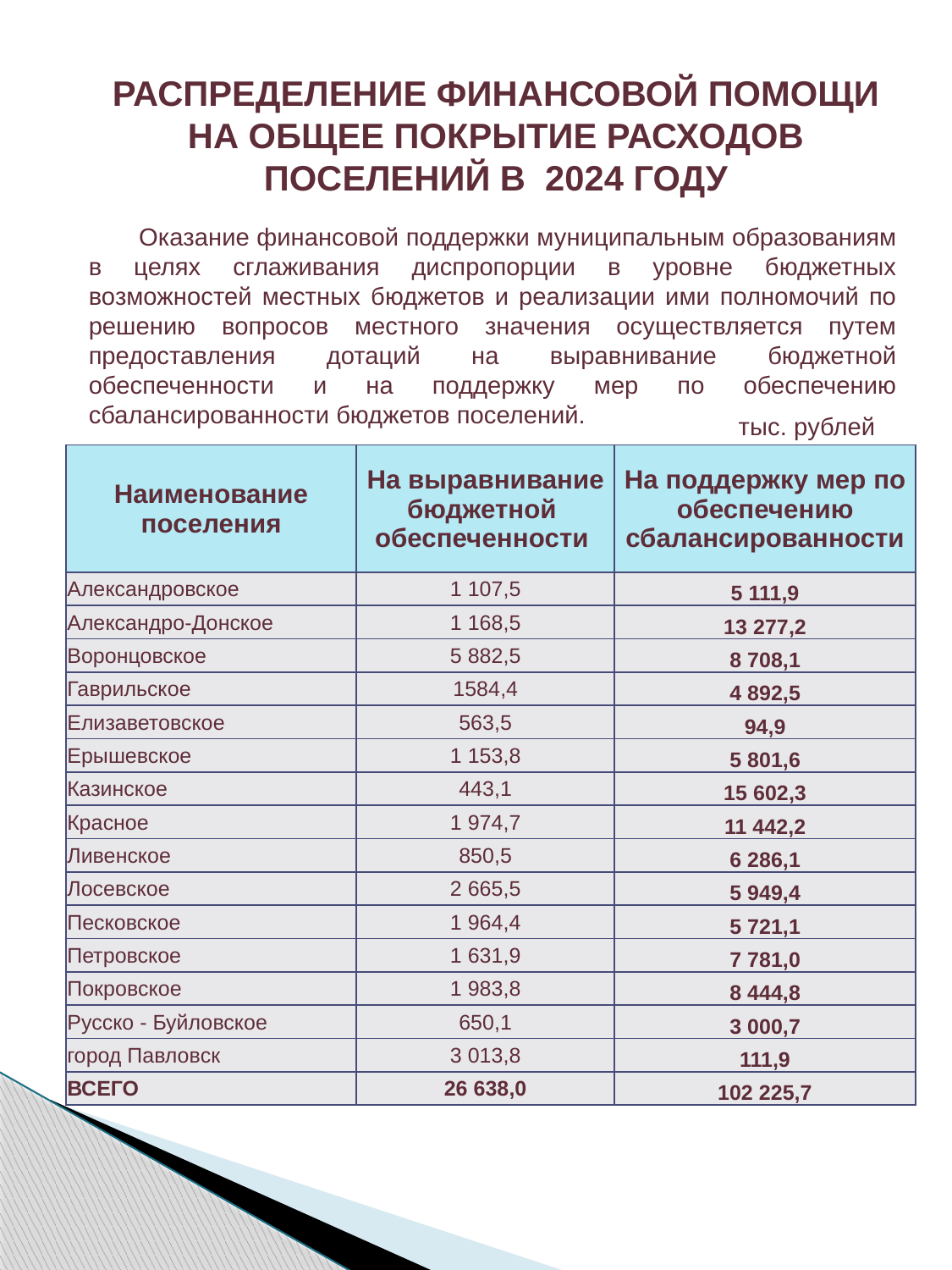

РАСПРЕДЕЛЕНИЕ ФИНАНСОВОЙ ПОМОЩИ НА ОБЩЕЕ ПОКРЫТИЕ РАСХОДОВ ПОСЕЛЕНИЙ В  2024 ГОДУ
Оказание финансовой поддержки муниципальным образованиям в целях сглаживания диспропорции в уровне бюджетных возможностей местных бюджетов и реализации ими полномочий по решению вопросов местного значения осуществляется путем предоставления дотаций на выравнивание бюджетной обеспеченности и на поддержку мер по обеспечению сбалансированности бюджетов поселений.
тыс. рублей
| Наименование поселения | На выравнивание бюджетной обеспеченности | На поддержку мер по обеспечению сбалансированности |
| --- | --- | --- |
| Александровское | 1 107,5 | 5 111,9 |
| Александро-Донское | 1 168,5 | 13 277,2 |
| Воронцовское | 5 882,5 | 8 708,1 |
| Гаврильское | 1584,4 | 4 892,5 |
| Елизаветовское | 563,5 | 94,9 |
| Ерышевское | 1 153,8 | 5 801,6 |
| Казинское | 443,1 | 15 602,3 |
| Красное | 1 974,7 | 11 442,2 |
| Ливенское | 850,5 | 6 286,1 |
| Лосевское | 2 665,5 | 5 949,4 |
| Песковское | 1 964,4 | 5 721,1 |
| Петровское | 1 631,9 | 7 781,0 |
| Покровское | 1 983,8 | 8 444,8 |
| Русско - Буйловское | 650,1 | 3 000,7 |
| город Павловск | 3 013,8 | 111,9 |
| ВСЕГО | 26 638,0 | 102 225,7 |